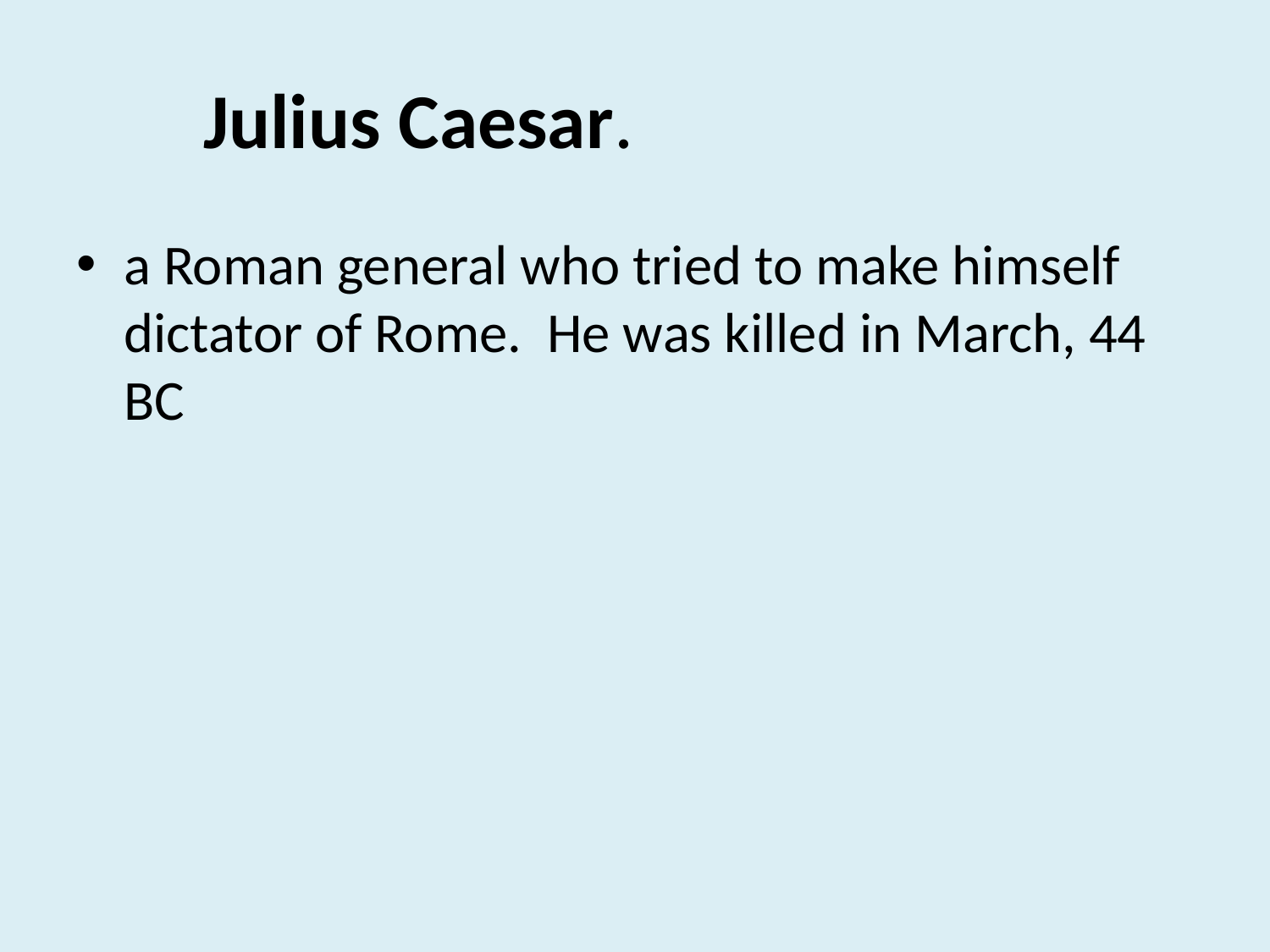

# Julius Caesar.
a Roman general who tried to make himself dictator of Rome.  He was killed in March, 44 BC